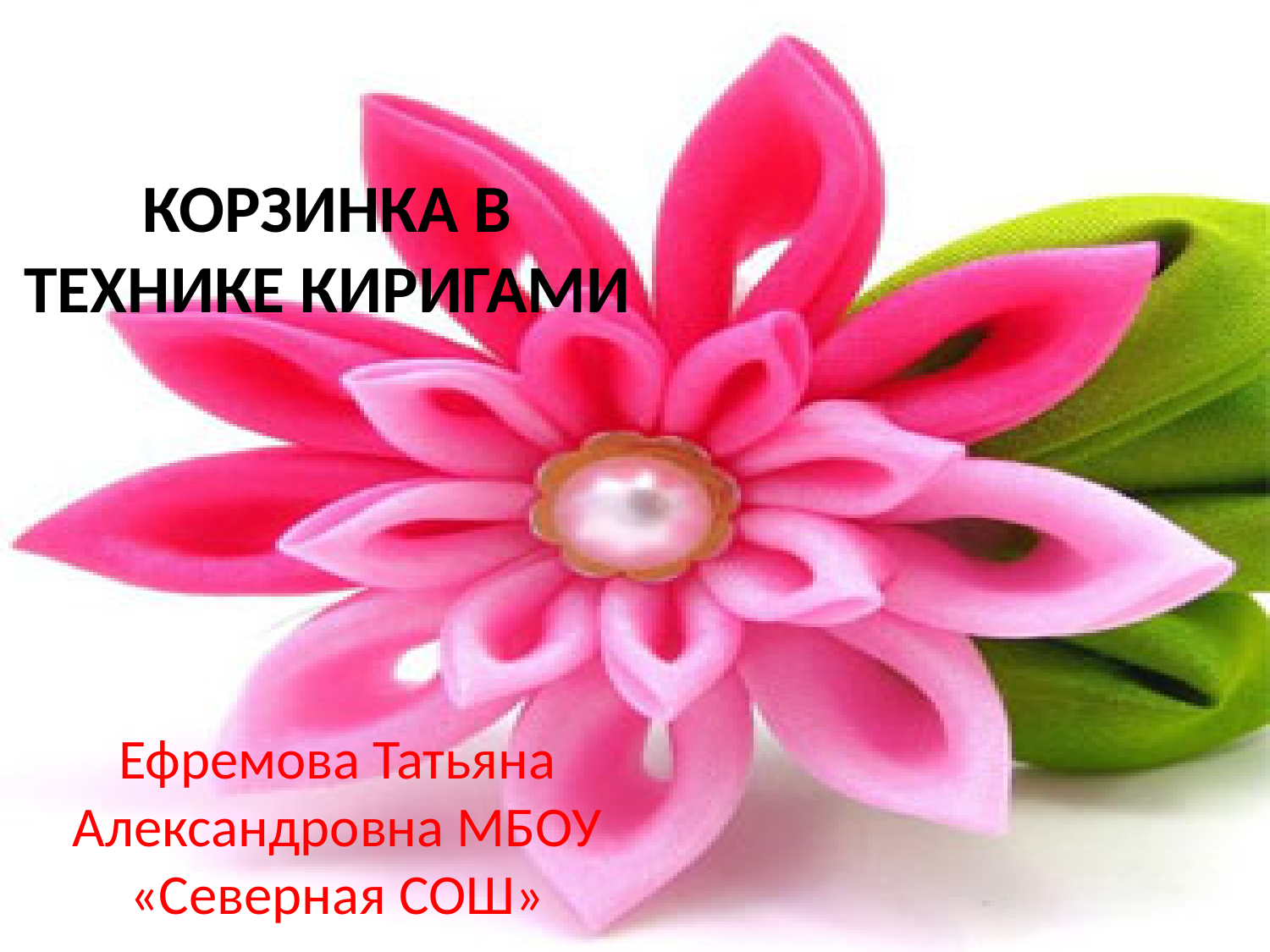

# КОРЗИНКА В ТЕХНИКЕ КИРИГАМИ
Ефремова Татьяна Александровна МБОУ «Северная СОШ»